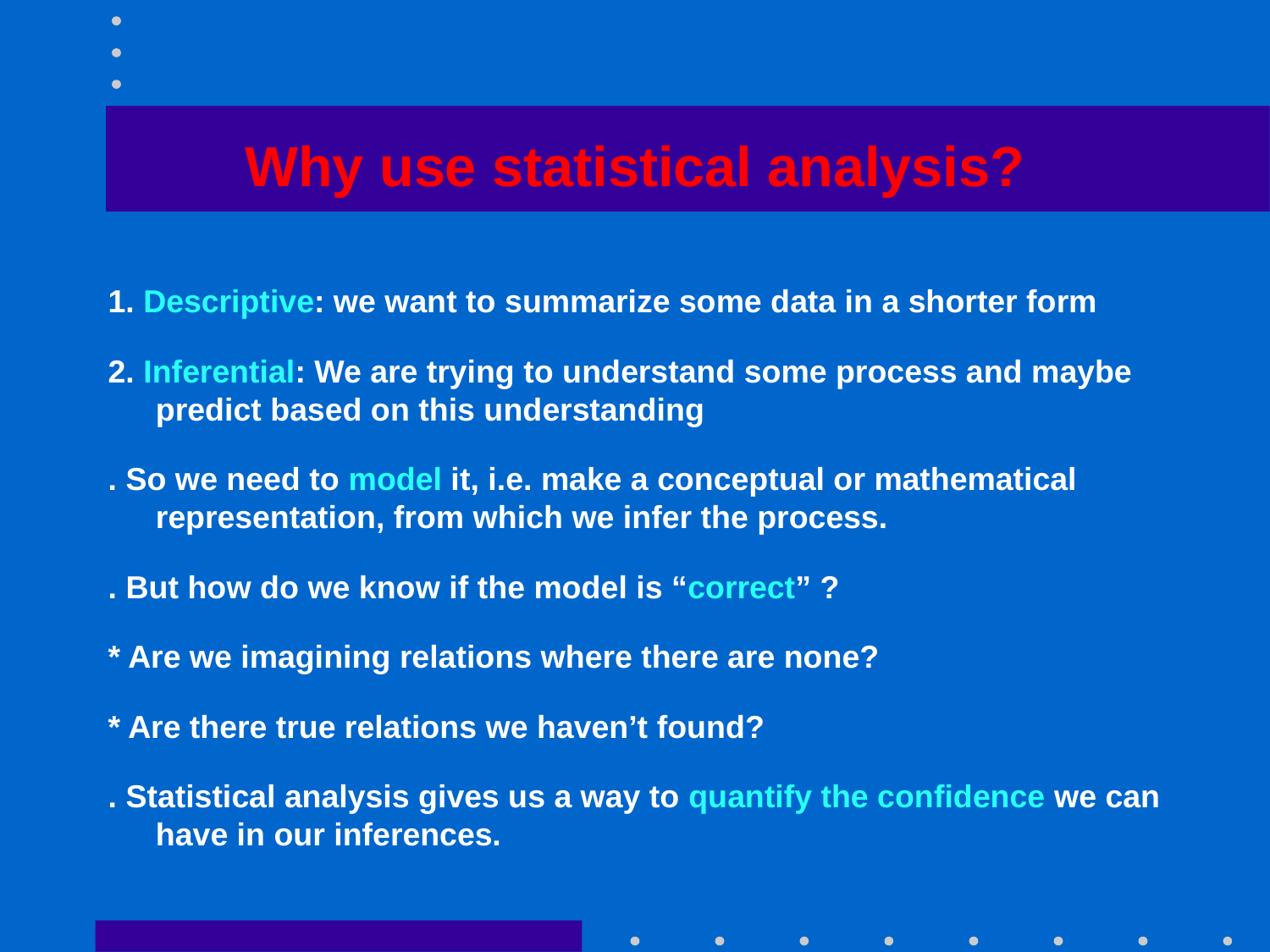

# Why use statistical analysis?
1. Descriptive: we want to summarize some data in a shorter form
2. Inferential: We are trying to understand some process and maybe predict based on this understanding
. So we need to model it, i.e. make a conceptual or mathematical representation, from which we infer the process.
. But how do we know if the model is “correct” ?
* Are we imagining relations where there are none?
* Are there true relations we haven’t found?
. Statistical analysis gives us a way to quantify the confidence we can have in our inferences.